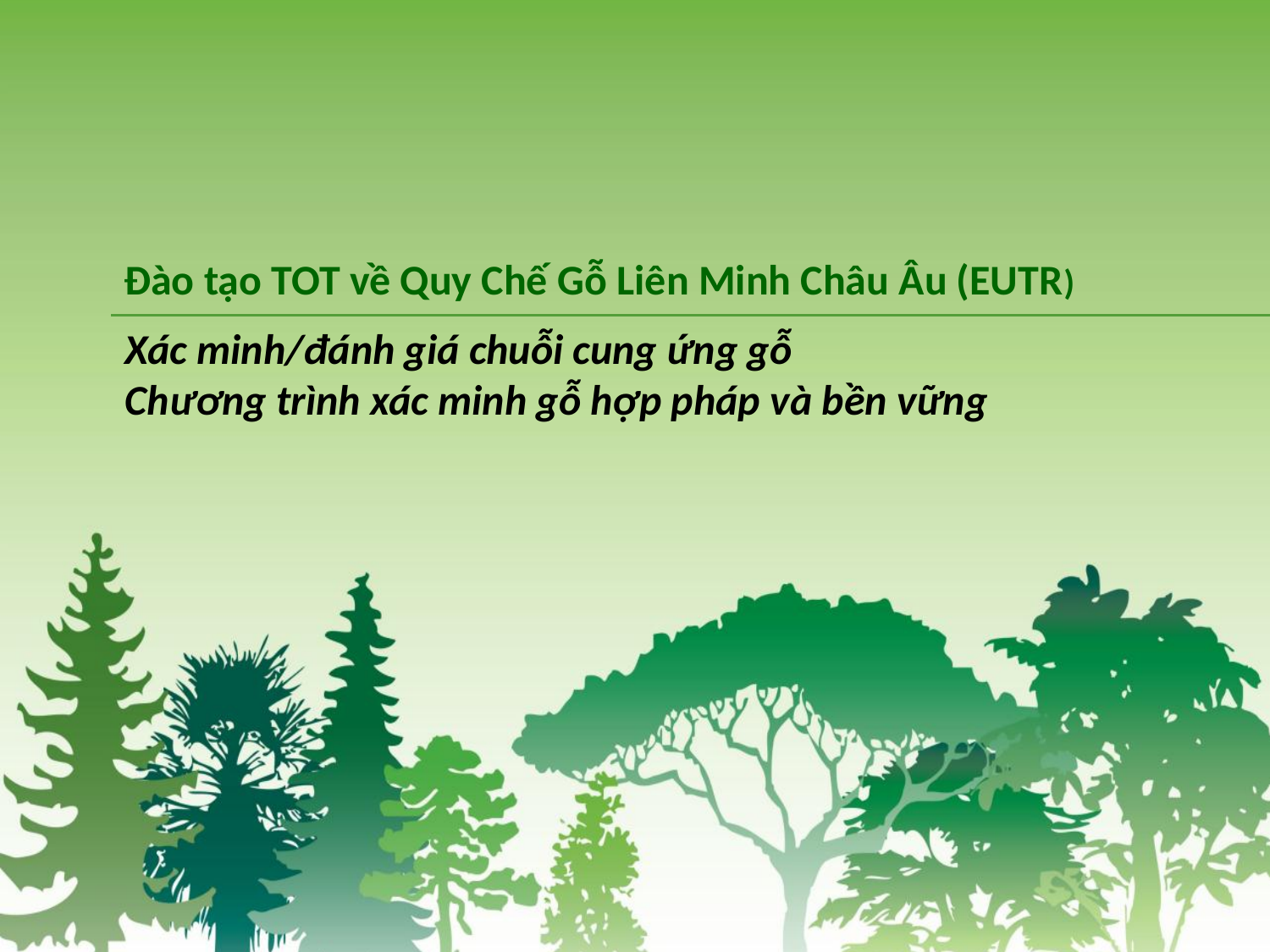

Đào tạo TOT về Quy Chế Gỗ Liên Minh Châu Âu (EUTR)
Xác minh/đánh giá chuỗi cung ứng gỗ
Chương trình xác minh gỗ hợp pháp và bền vững